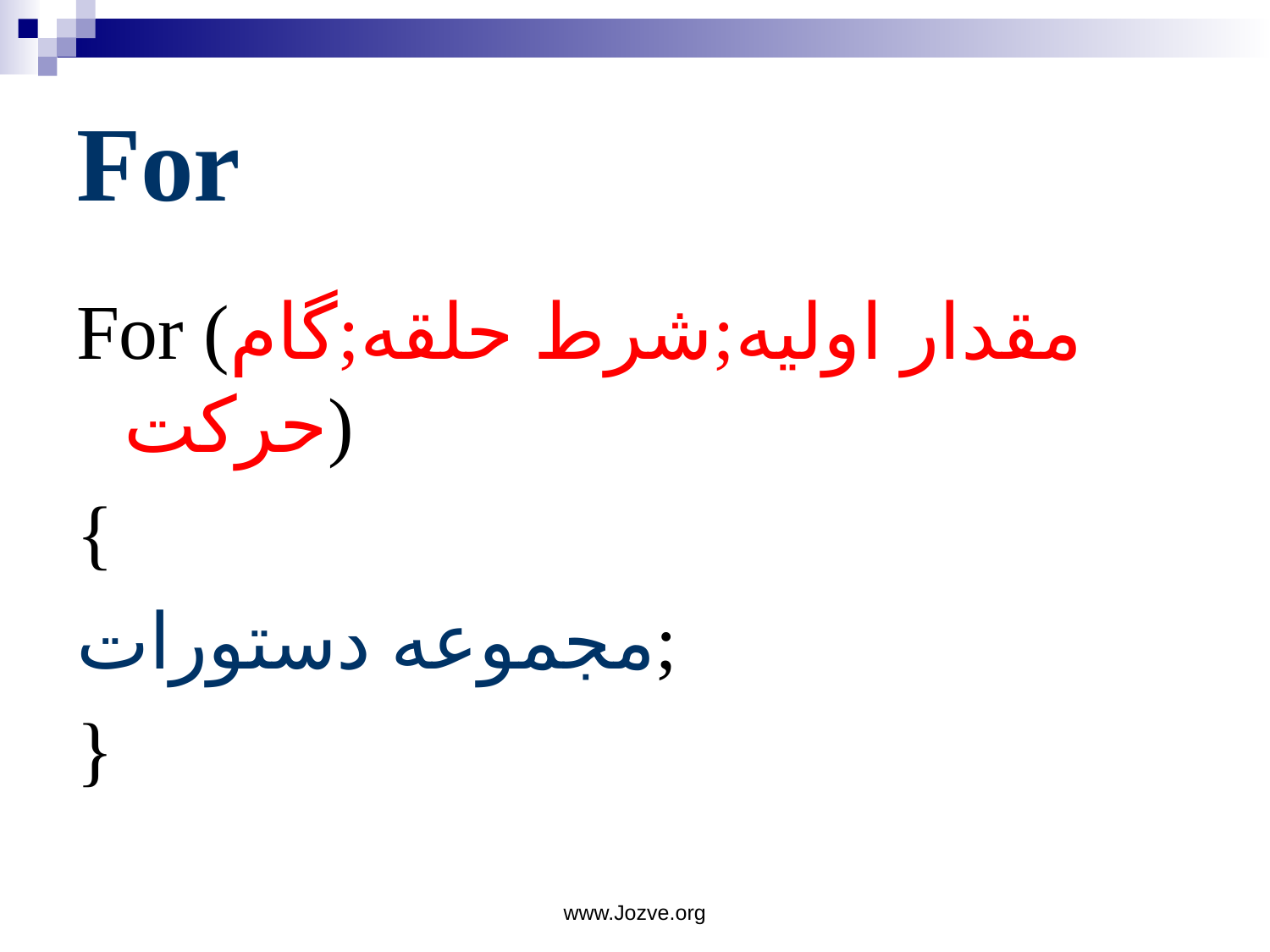

# For
For (مقدار اولیه;شرط حلقه;گام حرکت)
{
مجموعه دستورات;
}
www.Jozve.org